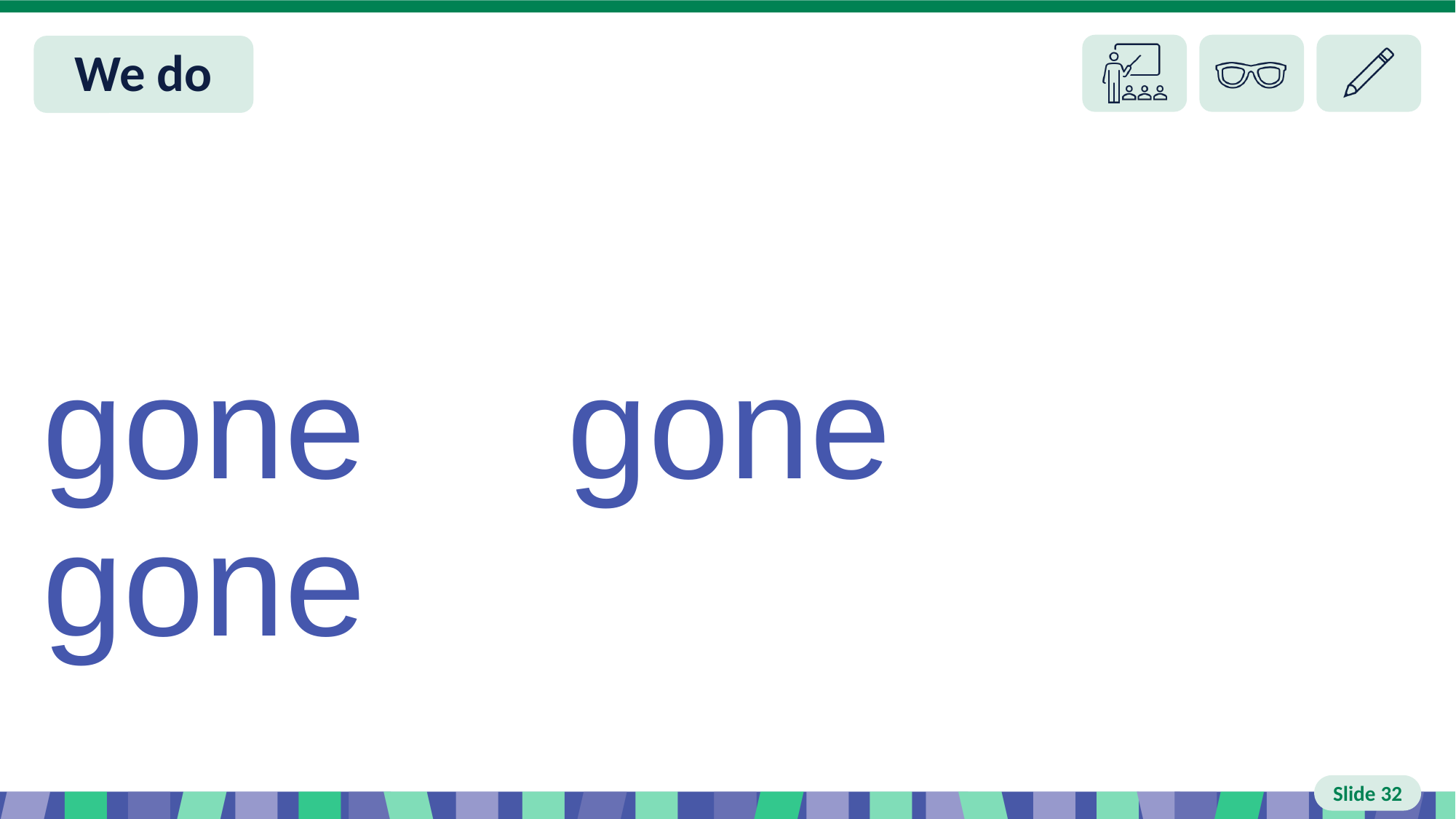

# Slide 32 We do
gone     gone     gone